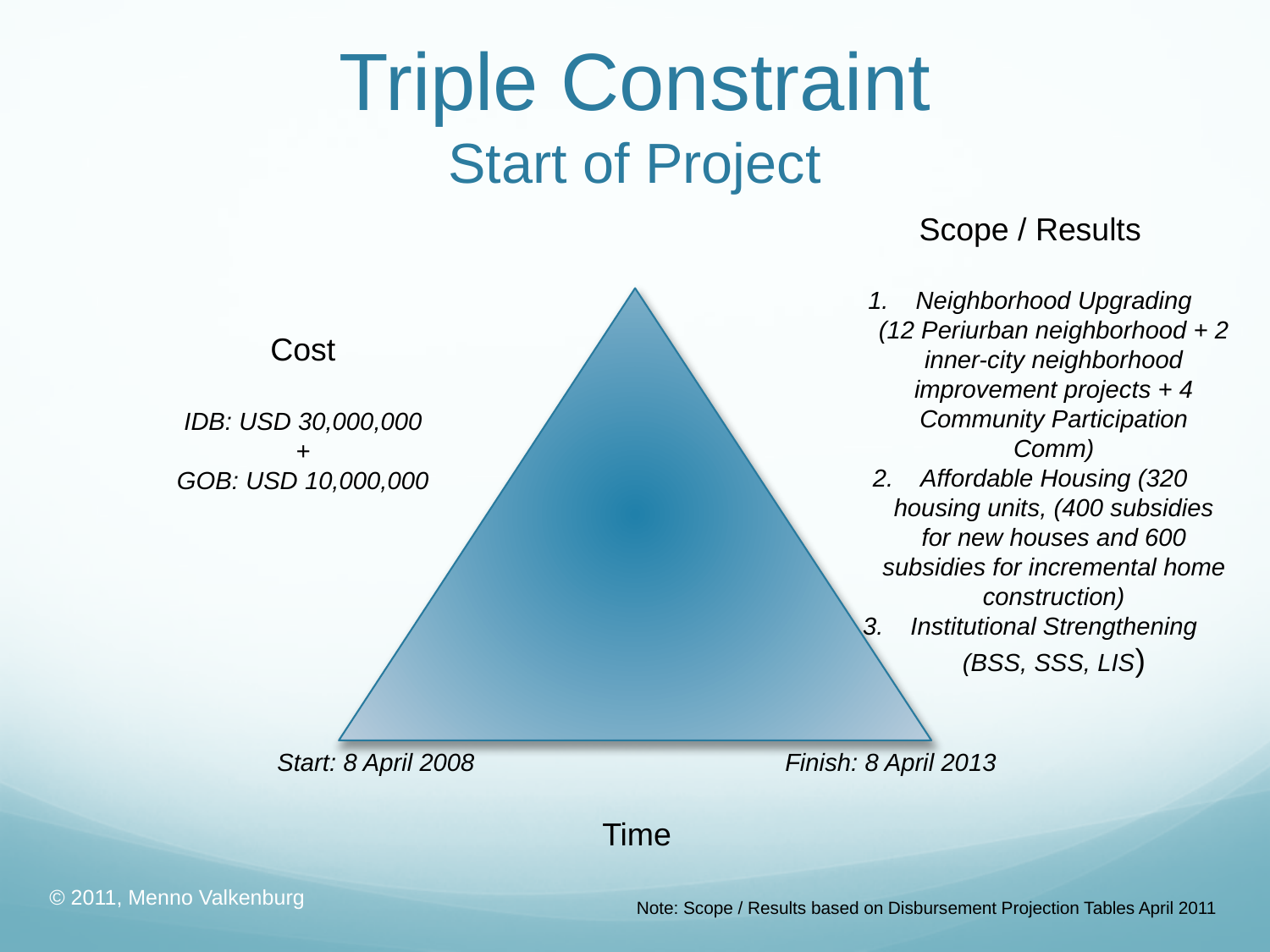

# Triple Constraint Start of Project
Scope / Results

Neighborhood Upgrading
(12 Periurban neighborhood + 2 inner-city neighborhood improvement projects + 4 Community Participation Comm)
Affordable Housing (320 housing units, (400 subsidies for new houses and 600 subsidies for incremental home construction)
Institutional Strengthening (BSS, SSS, LIS)

Cost

IDB: USD 30,000,000
+
GOB: USD 10,000,000
Start: 8 April 2008			Finish: 8 April 2013

Time
© 2011, Menno Valkenburg
Note: Scope / Results based on Disbursement Projection Tables April 2011